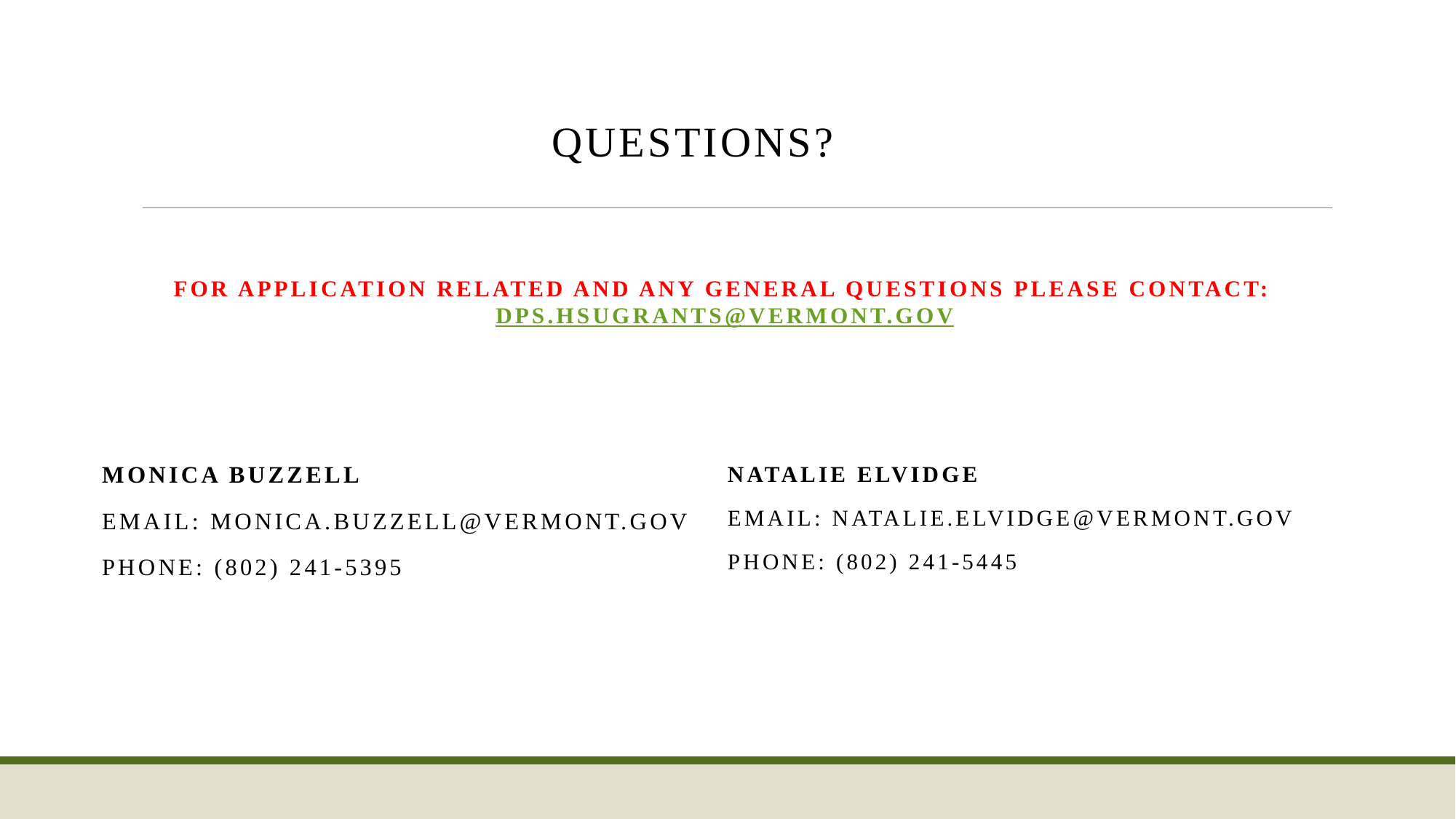

# Questions?
For Application Related and Any general questions please contact: DPS.HSUGrants@Vermont.gov
Monica Buzzell
Email: Monica.Buzzell@Vermont.gov
Phone: (802) 241-5395

Natalie Elvidge
Email: Natalie.Elvidge@Vermont.gov
Phone: (802) 241-5445